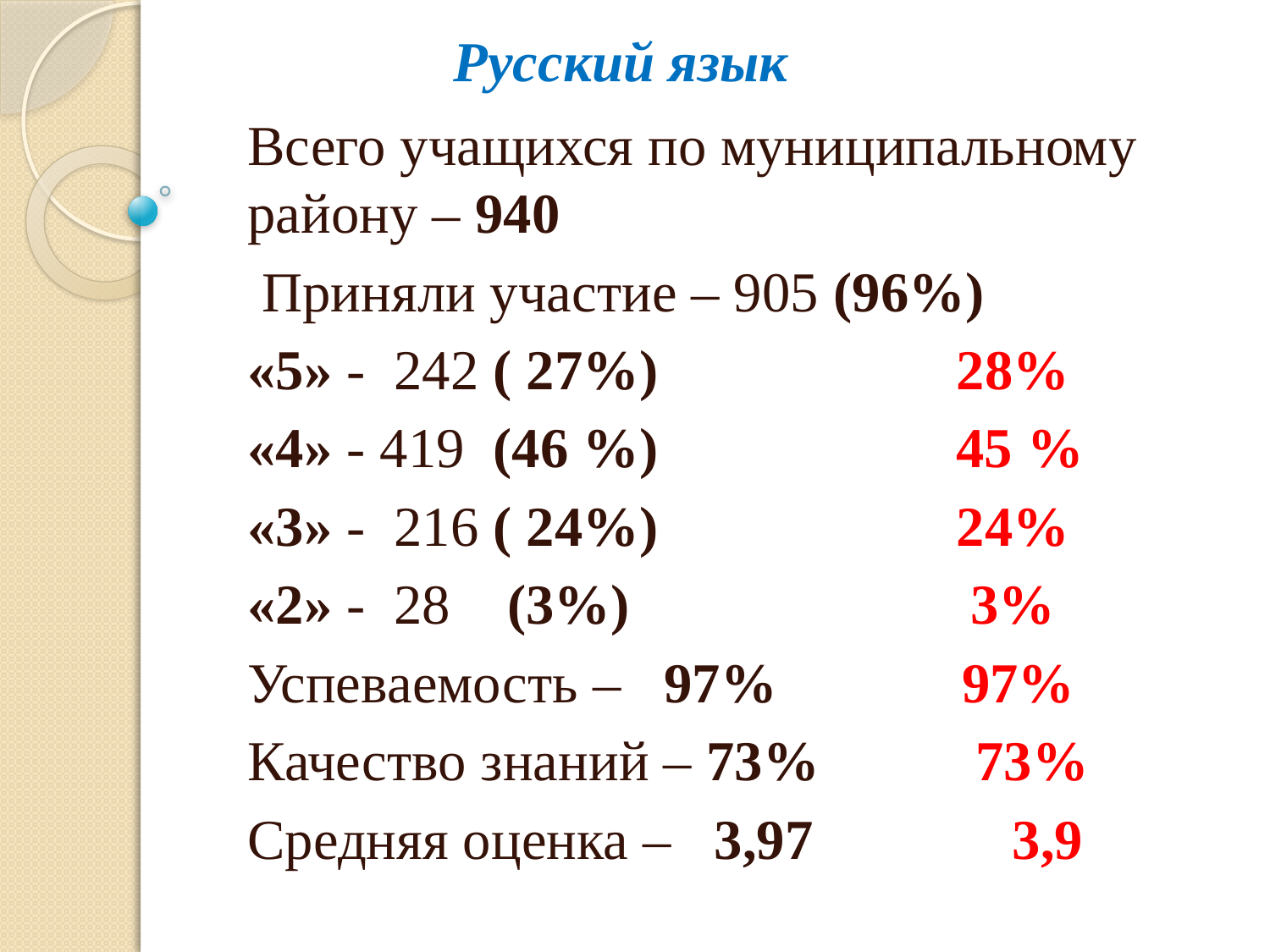

# Русский язык
Всего учащихся по муниципальному району – 940
 Приняли участие – 905 (96%)
«5» -  242 ( 27%)                     28%
«4» - 419  (46 %)                     45 %
«3» -  216 ( 24%)                     24%
«2» -  28    (3%)                        3%
Успеваемость –   97%             97%
Качество знаний – 73%           73%
Средняя оценка –   3,97              3,9